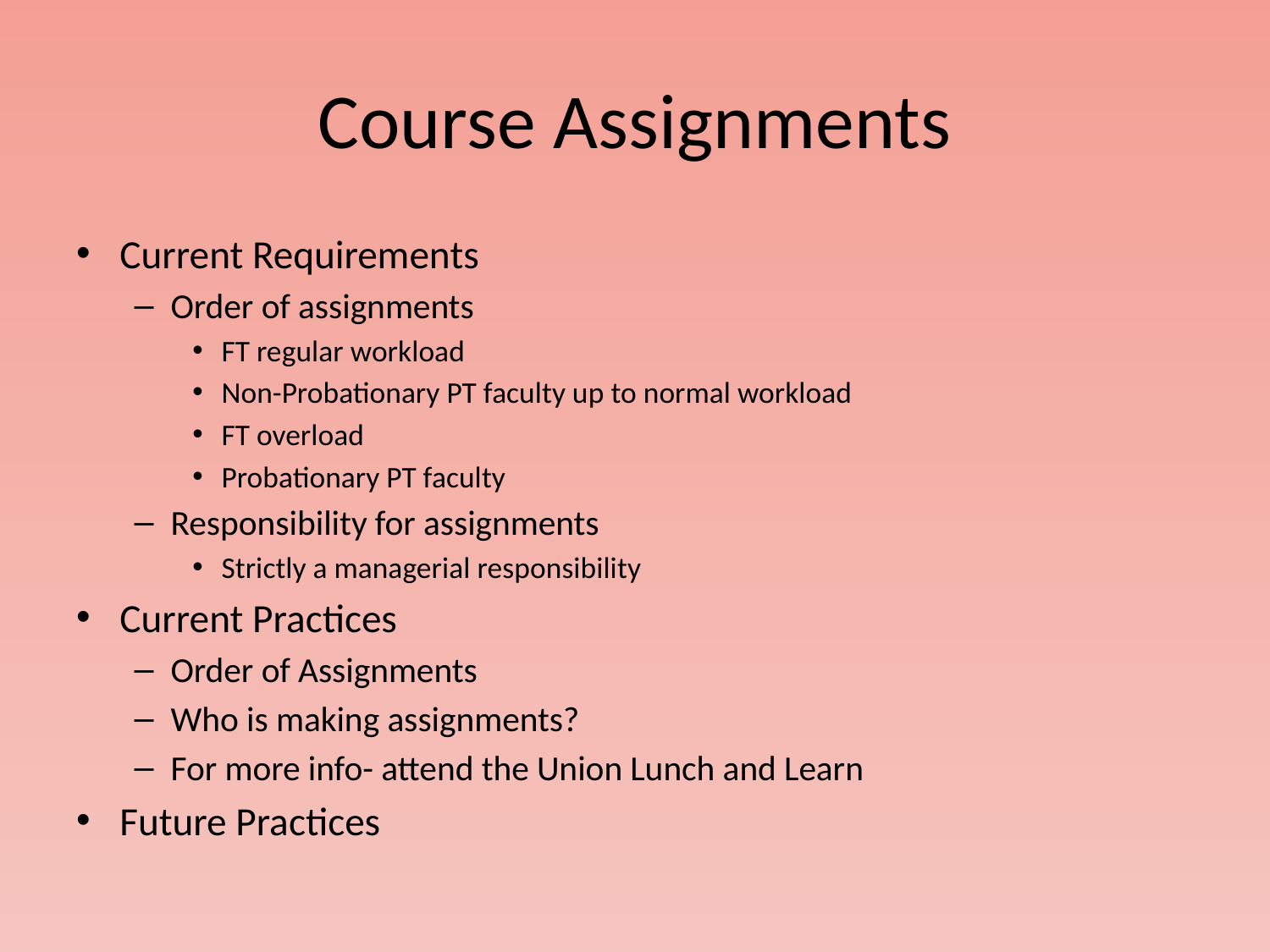

# Course Assignments
Current Requirements
Order of assignments
FT regular workload
Non-Probationary PT faculty up to normal workload
FT overload
Probationary PT faculty
Responsibility for assignments
Strictly a managerial responsibility
Current Practices
Order of Assignments
Who is making assignments?
For more info- attend the Union Lunch and Learn
Future Practices